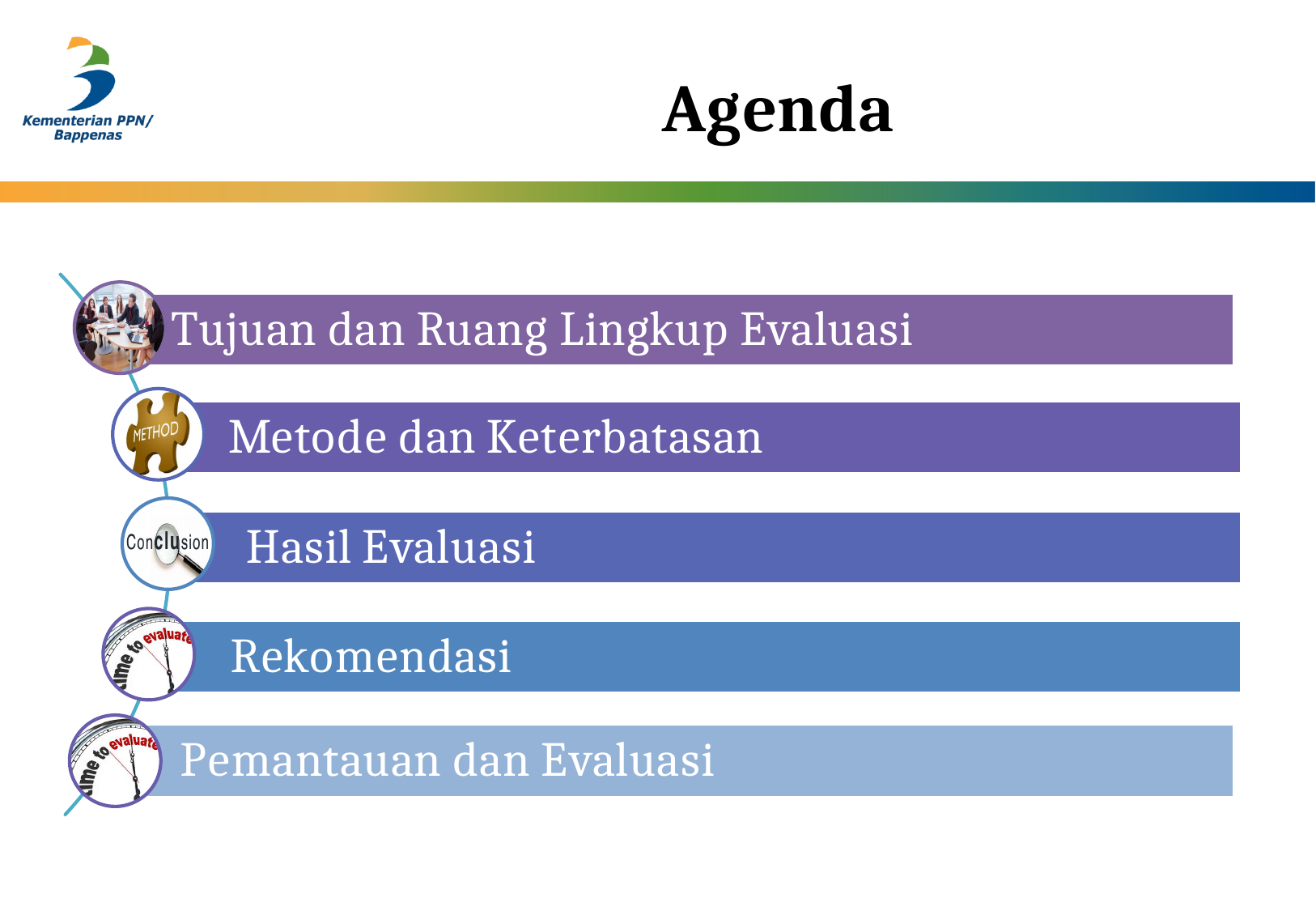

# Agenda

Tujuan dan Ruang Lingkup Evaluasi

Metode dan Keterbatasan

Hasil Evaluasi

Rekomendasi

Pemantauan dan Evaluasi